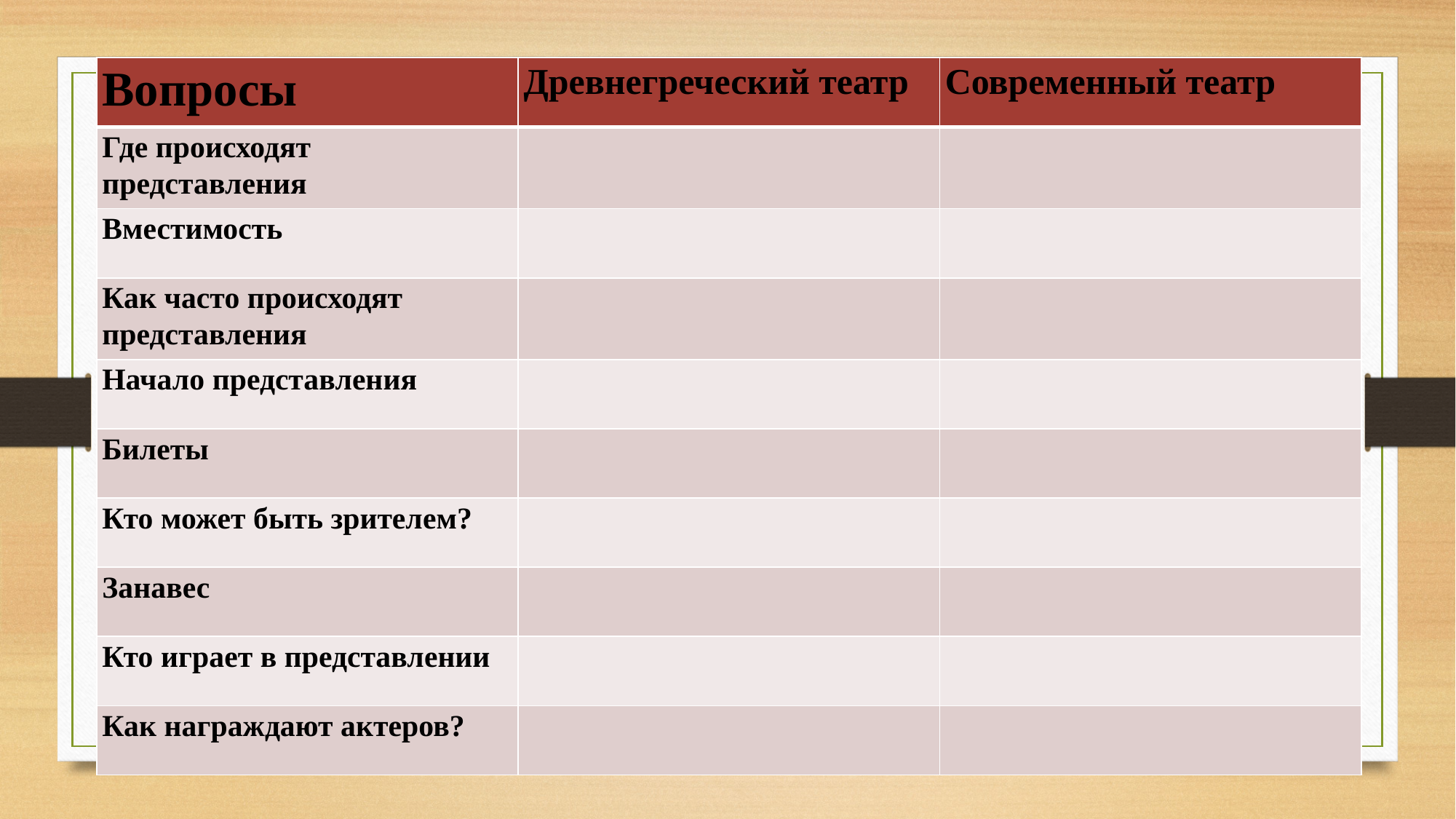

| Вопросы | Древнегреческий театр | Современный театр |
| --- | --- | --- |
| Где происходят представления |  |  |
| Вместимость |  |  |
| Как часто происходят представления |  |  |
| Начало представления |  |  |
| Билеты |  |  |
| Кто может быть зрителем? |  |  |
| Занавес |  |  |
| Кто играет в представлении |  |  |
| Как награждают актеров? |  |  |